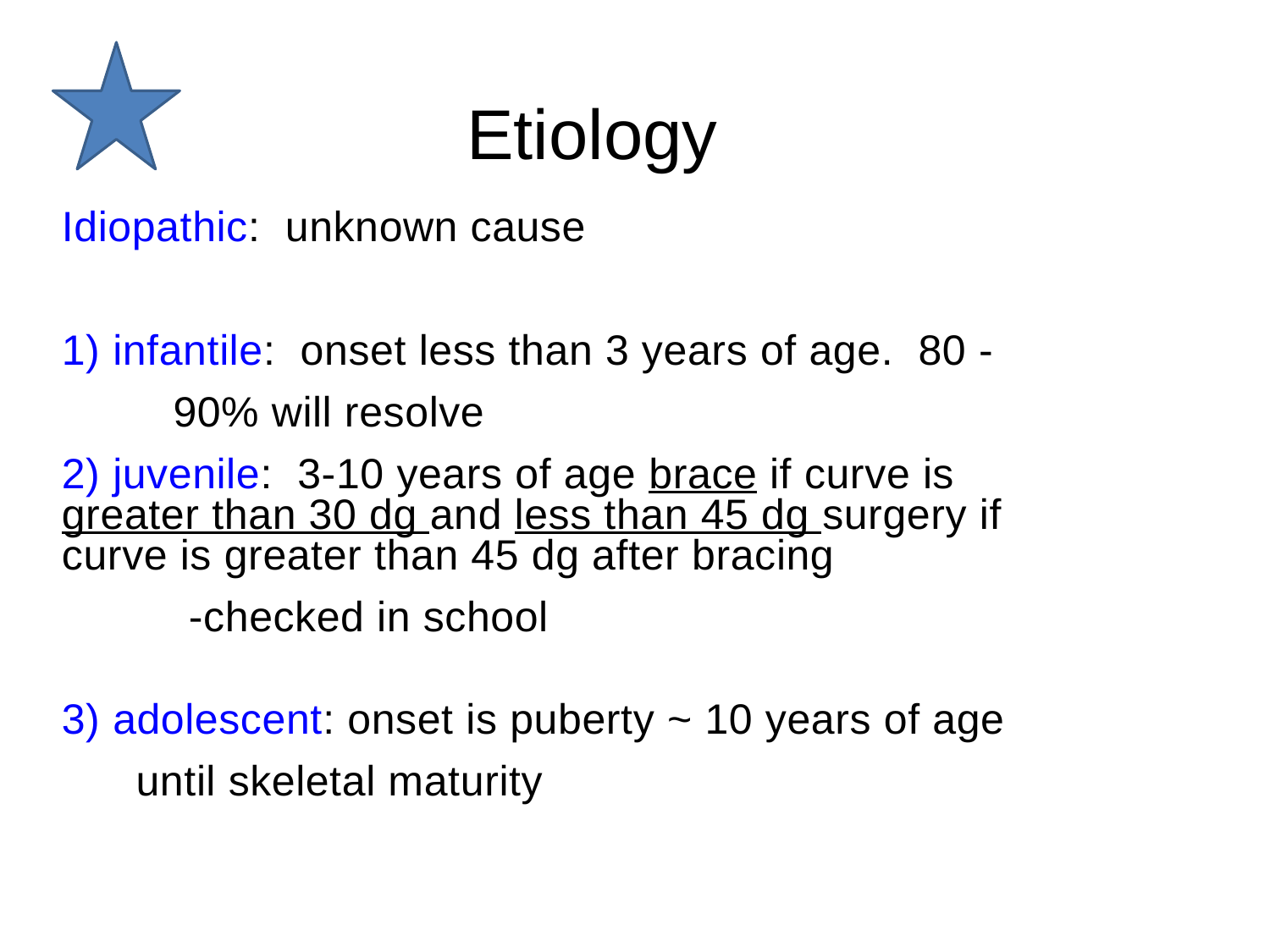

# Etiology

Idiopathic:  unknown cause

1) infantile:  onset less than 3 years of age.  80 -
         90% will resolve
2) juvenile:  3-10 years of age brace if curve is greater than 30 dg and less than 45 dg surgery if curve is greater than 45 dg after bracing
	-checked in school
3) adolescent: onset is puberty ~ 10 years of age
      until skeletal maturity